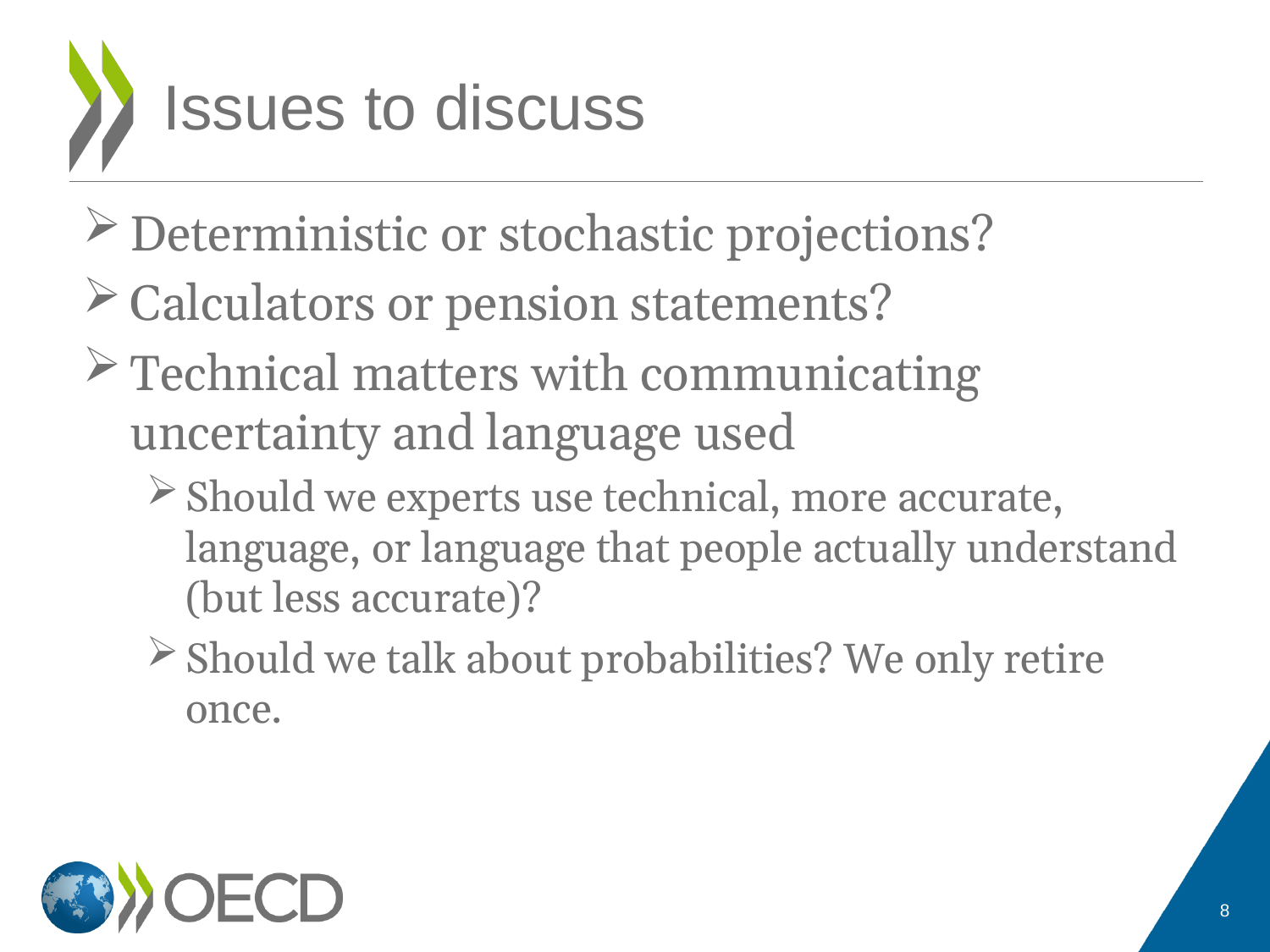

# Issues to discuss
Deterministic or stochastic projections?
Calculators or pension statements?
Technical matters with communicating uncertainty and language used
Should we experts use technical, more accurate, language, or language that people actually understand (but less accurate)?
Should we talk about probabilities? We only retire once.

8